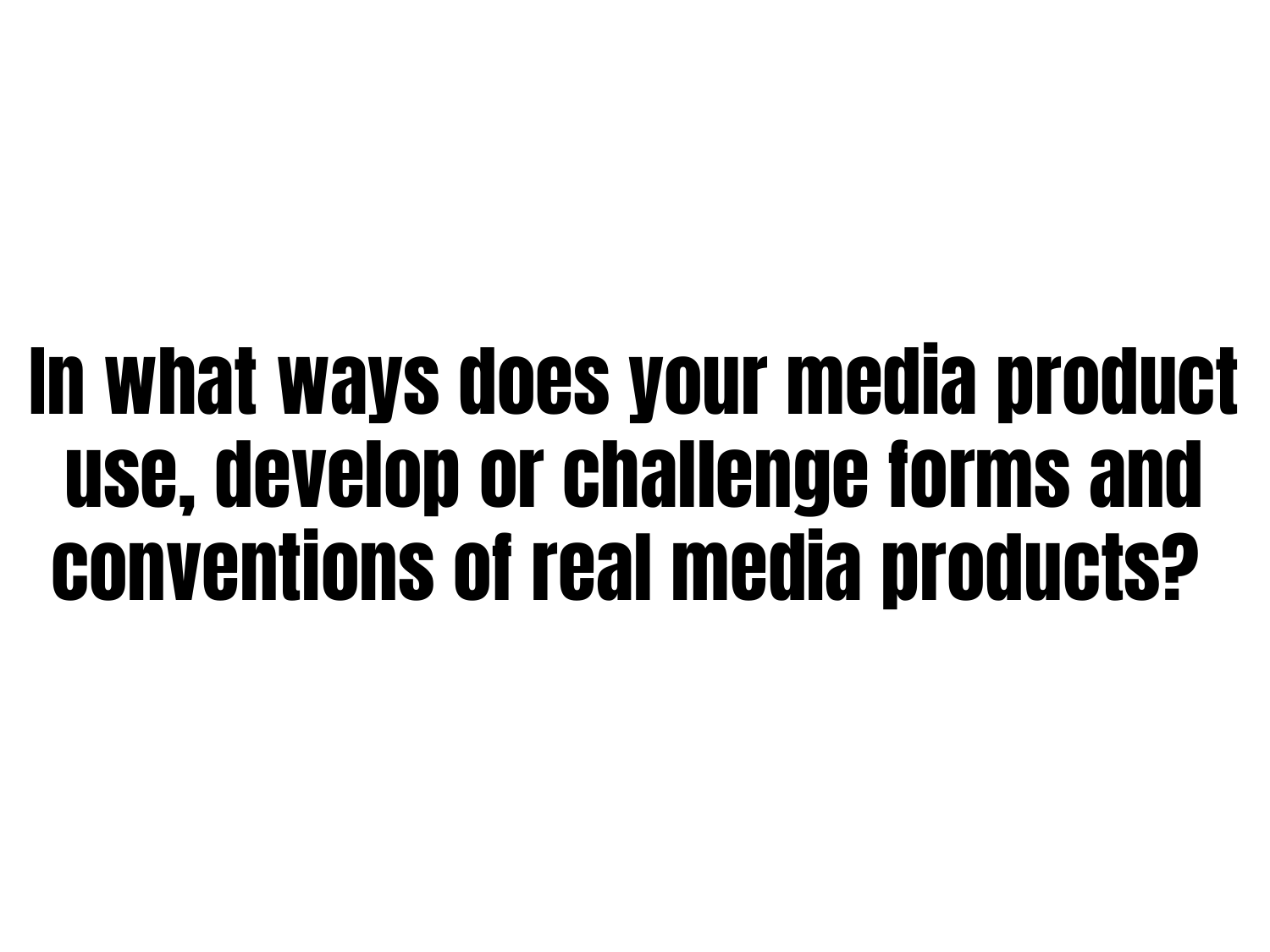

# In what ways does your media product use, develop or challenge forms and conventions of real media products?